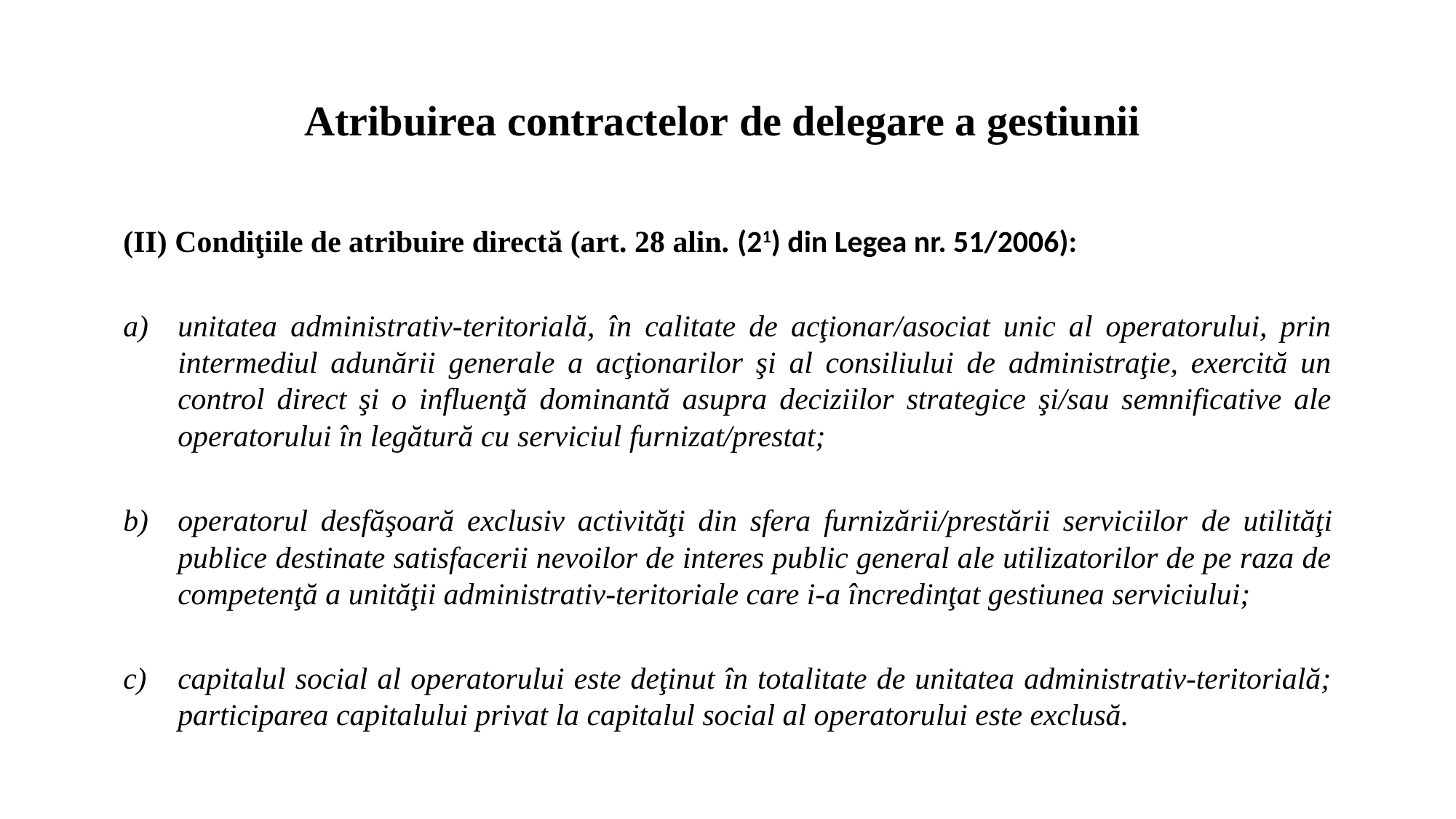

# Atribuirea contractelor de delegare a gestiunii

(II) Condiţiile de atribuire directă (art. 28 alin. (21) din Legea nr. 51/2006):

unitatea administrativ-teritorială, în calitate de acţionar/asociat unic al operatorului, prin intermediul adunării generale a acţionarilor şi al consiliului de administraţie, exercită un control direct şi o influenţă dominantă asupra deciziilor strategice şi/sau semnificative ale operatorului în legătură cu serviciul furnizat/prestat;

operatorul desfăşoară exclusiv activităţi din sfera furnizării/prestării serviciilor de utilităţi publice destinate satisfacerii nevoilor de interes public general ale utilizatorilor de pe raza de competenţă a unităţii administrativ-teritoriale care i-a încredinţat gestiunea serviciului;

capitalul social al operatorului este deţinut în totalitate de unitatea administrativ-teritorială; participarea capitalului privat la capitalul social al operatorului este exclusă.